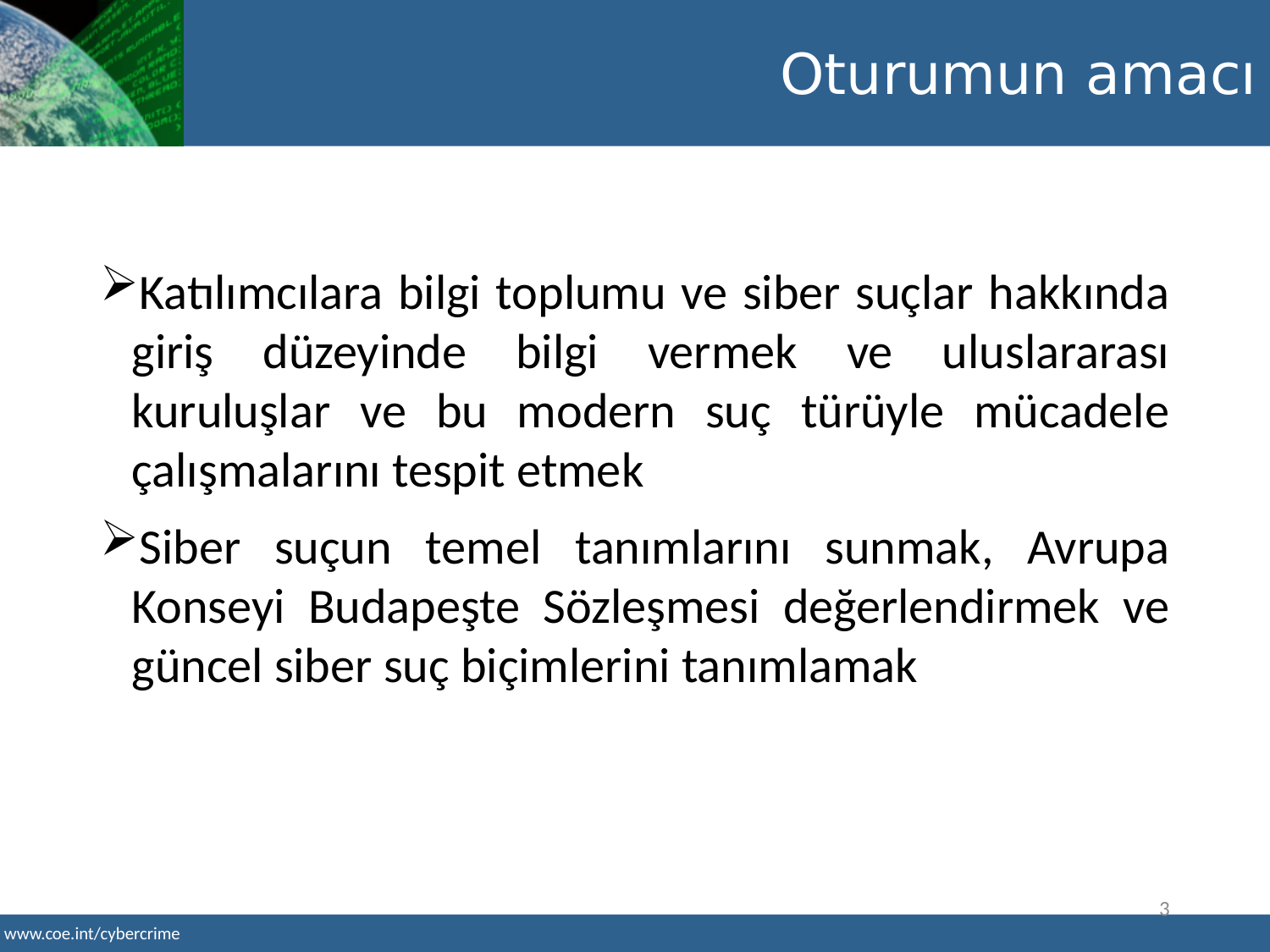

Oturumun amacı

Katılımcılara bilgi toplumu ve siber suçlar hakkında giriş düzeyinde bilgi vermek ve uluslararası kuruluşlar ve bu modern suç türüyle mücadele çalışmalarını tespit etmek
Siber suçun temel tanımlarını sunmak, Avrupa Konseyi Budapeşte Sözleşmesi değerlendirmek ve güncel siber suç biçimlerini tanımlamak

3